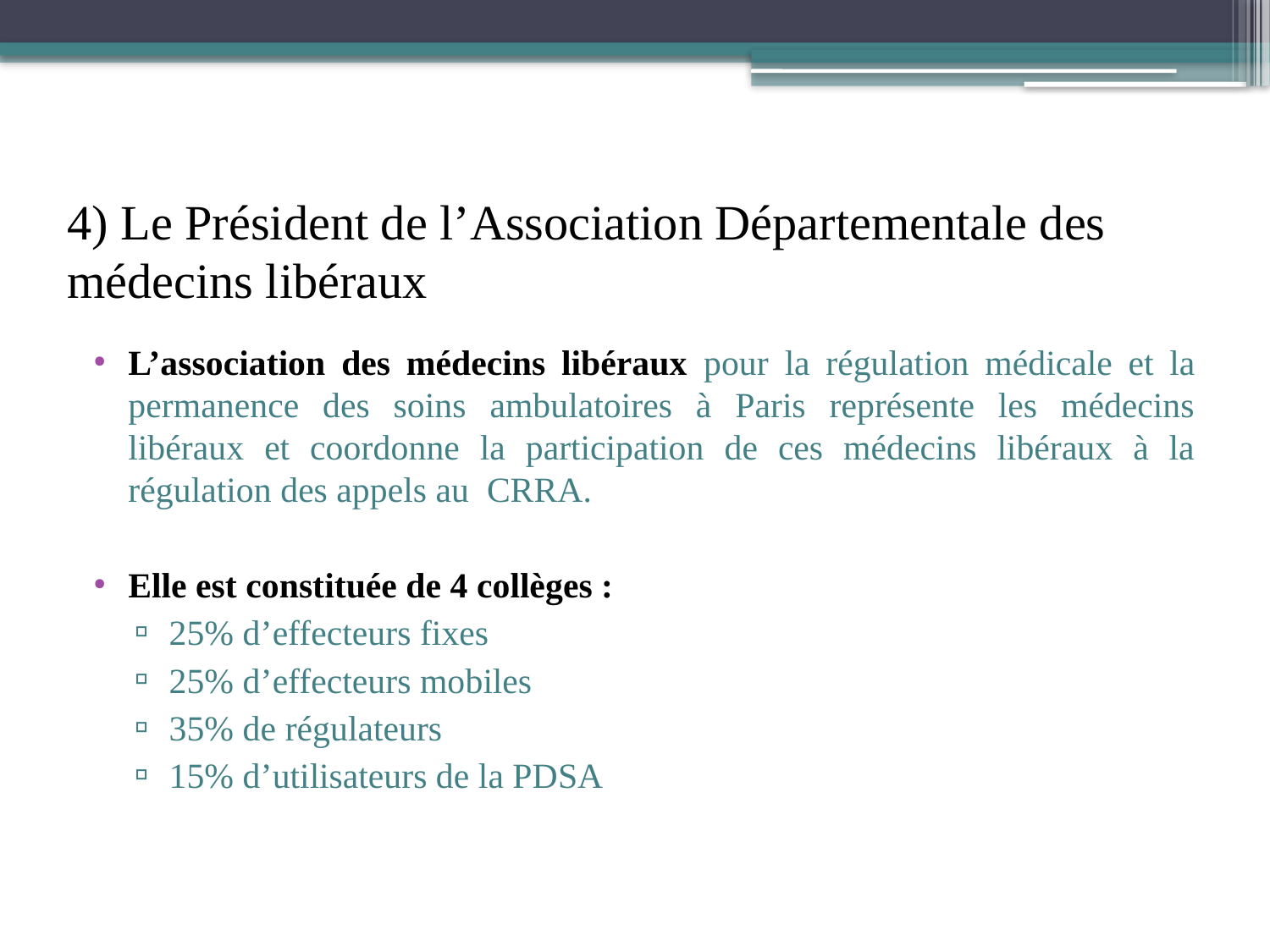

# 4) Le Président de l’Association Départementale des médecins libéraux

L’association des médecins libéraux pour la régulation médicale et la permanence des soins ambulatoires à Paris représente les médecins libéraux et coordonne la participation de ces médecins libéraux à la régulation des appels au  CRRA.

Elle est constituée de 4 collèges :
25% d’effecteurs fixes
25% d’effecteurs mobiles
35% de régulateurs
15% d’utilisateurs de la PDSA